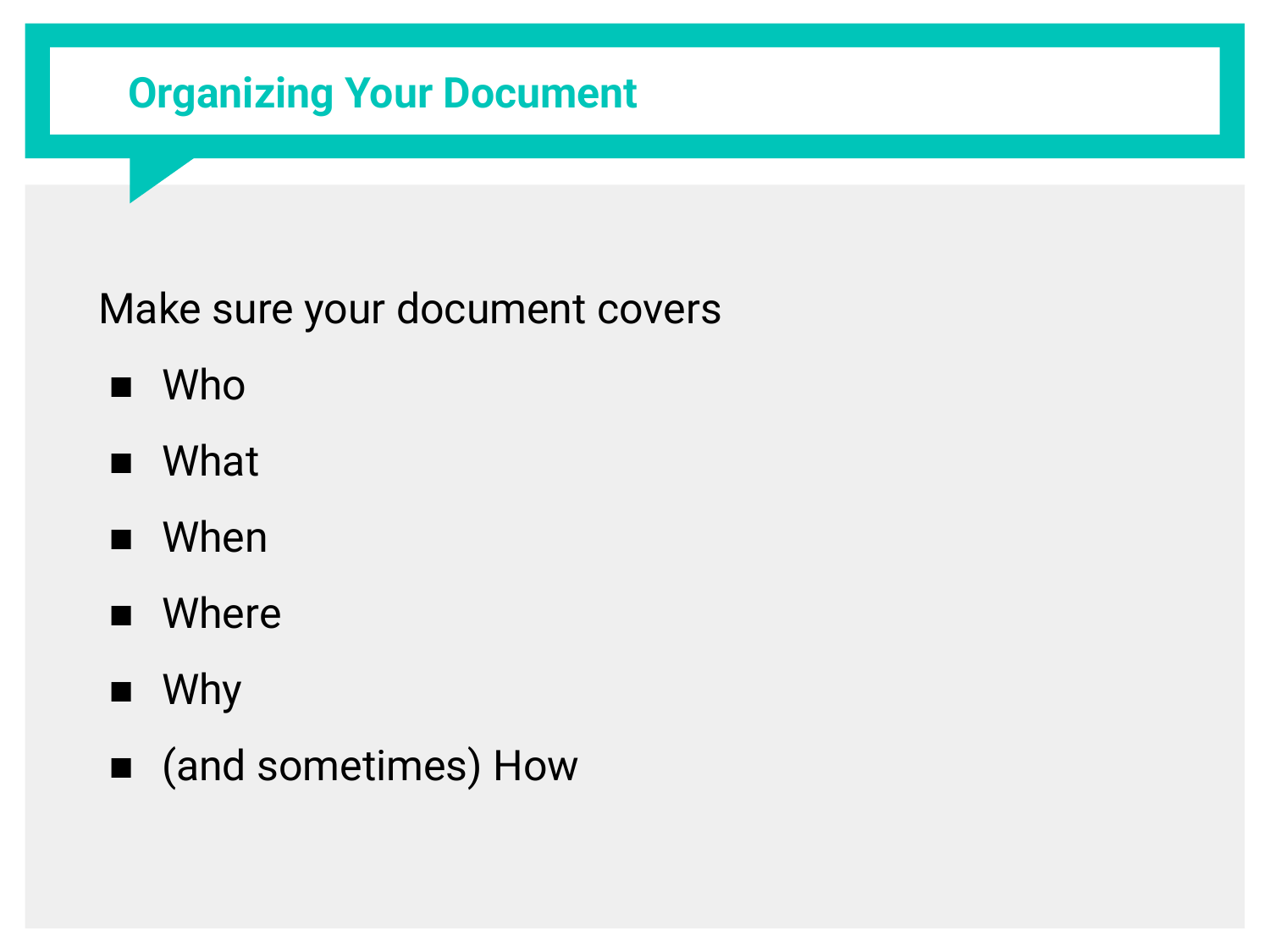

# Organizing Your Document
Make sure your document covers
Who
What
When
Where
Why
(and sometimes) How